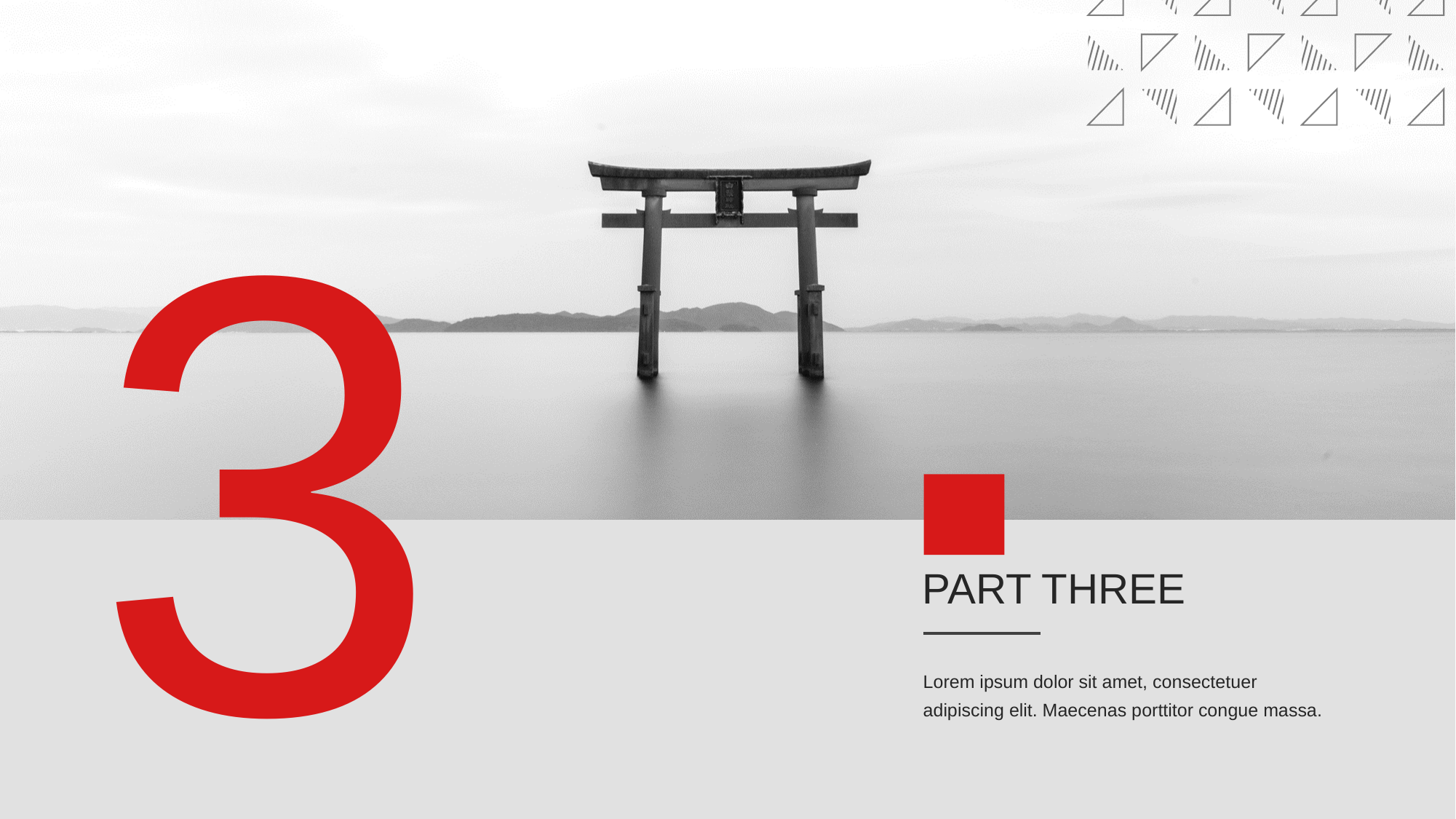

3

PART THREE
Lorem ipsum dolor sit amet, consectetuer adipiscing elit. Maecenas porttitor congue massa.